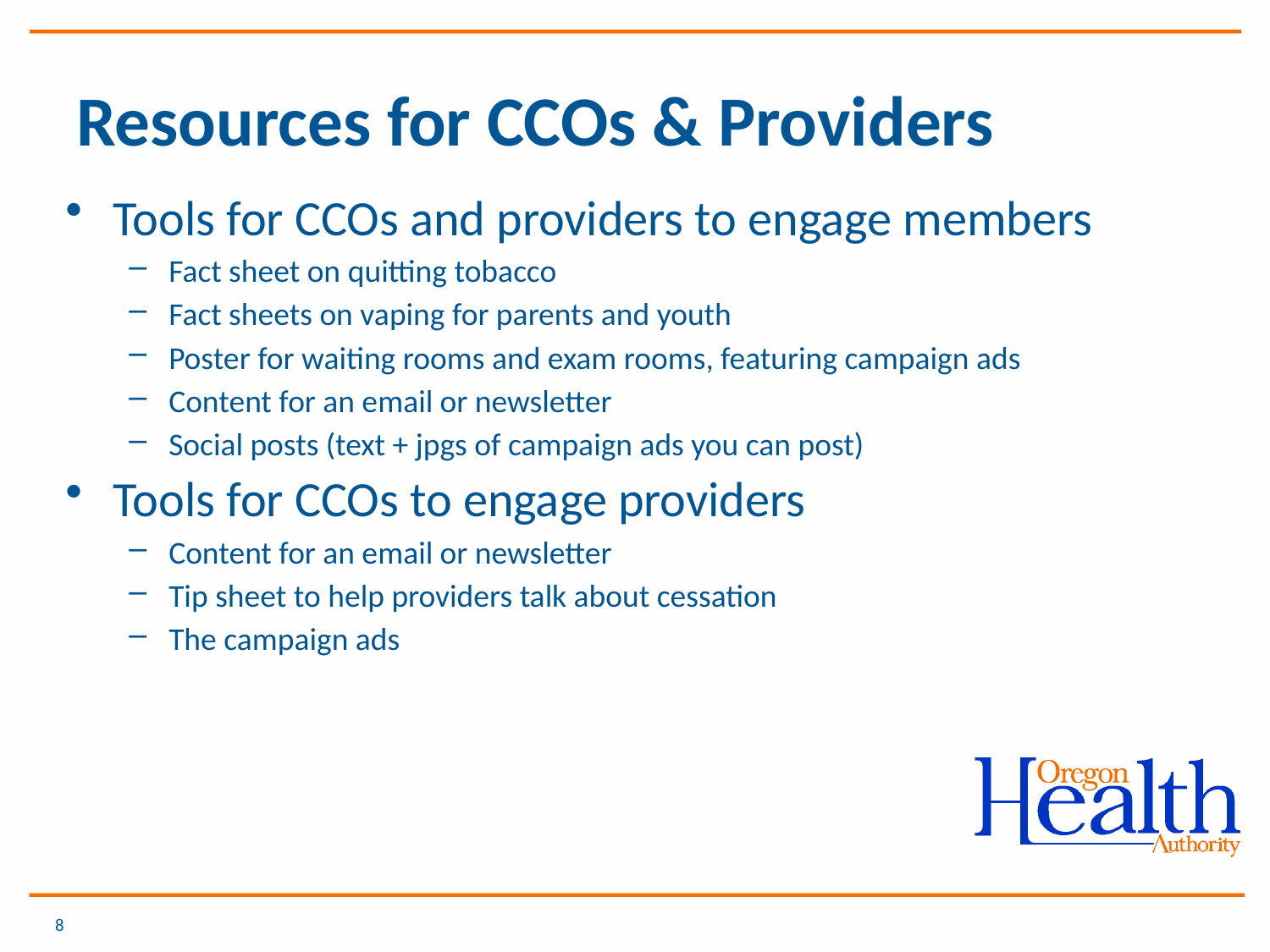

# Resources for CCOs & Providers
Tools for CCOs and providers to engage members
Fact sheet on quitting tobacco
Fact sheets on vaping for parents and youth
Poster for waiting rooms and exam rooms, featuring campaign ads
Content for an email or newsletter
Social posts (text + jpgs of campaign ads you can post)
Tools for CCOs to engage providers
Content for an email or newsletter
Tip sheet to help providers talk about cessation
The campaign ads
8